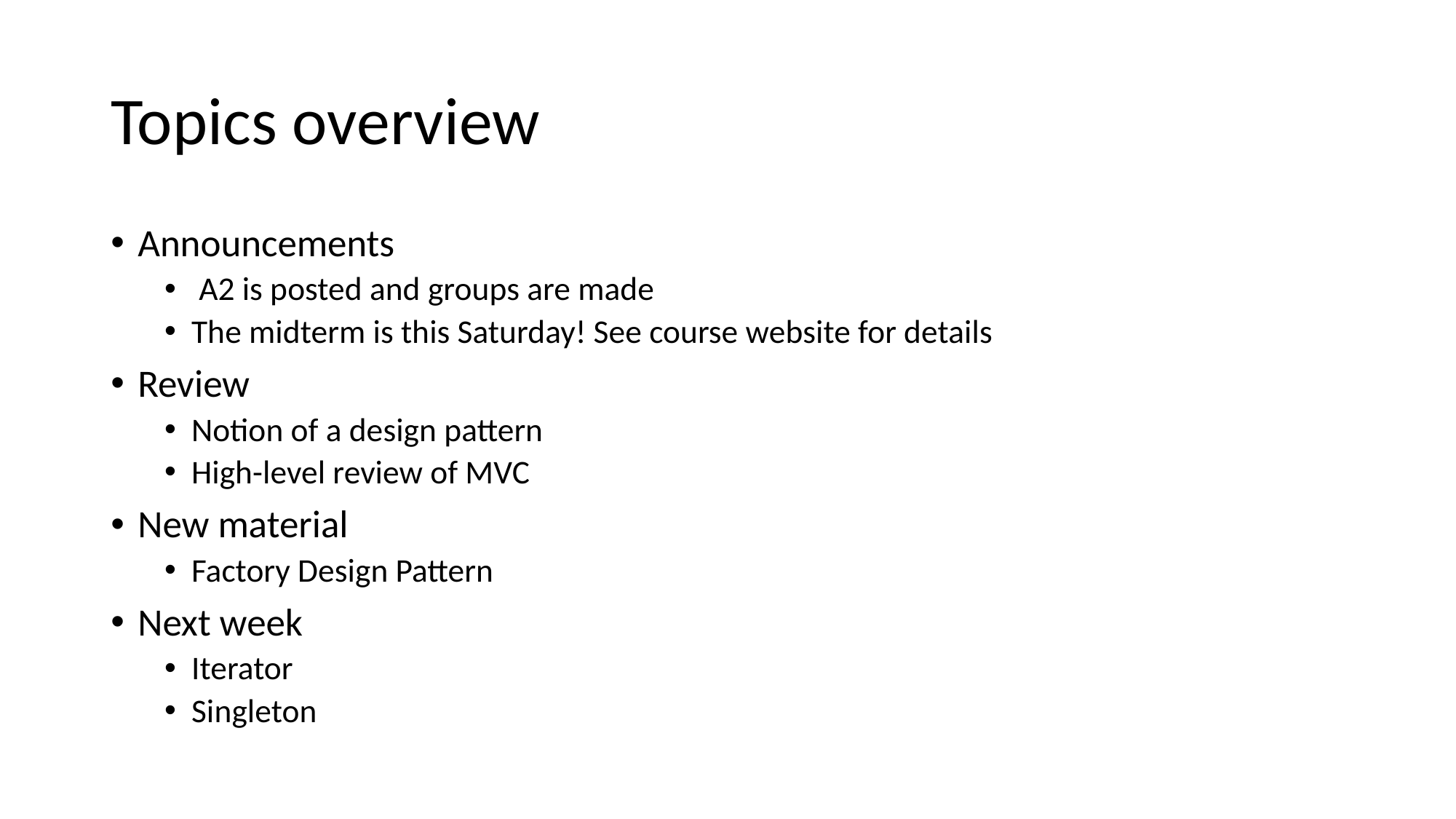

# Topics overview
Announcements
 A2 is posted and groups are made
The midterm is this Saturday! See course website for details
Review
Notion of a design pattern
High-level review of MVC
New material
Factory Design Pattern
Next week
Iterator
Singleton